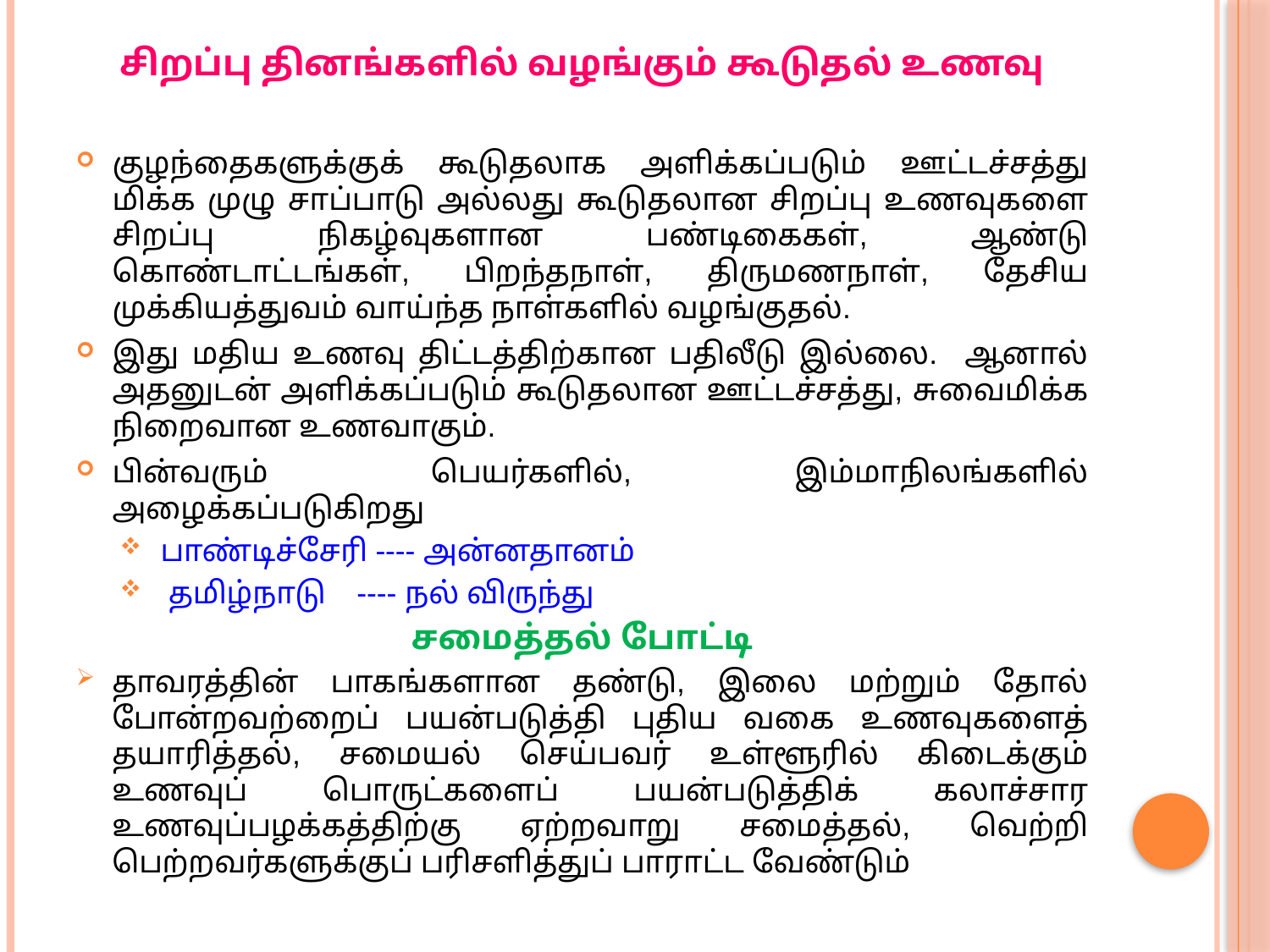

# சிறப்பு தினங்களில் வழங்கும் கூடுதல் உணவு
குழந்தைகளுக்குக் கூடுதலாக அளிக்கப்படும் ஊட்டச்சத்து மிக்க முழு சாப்பாடு அல்லது கூடுதலான சிறப்பு உணவுகளை சிறப்பு நிகழ்வுகளான பண்டிகைகள், ஆண்டு கொண்டாட்டங்கள், பிறந்தநாள், திருமணநாள், தேசிய முக்கியத்துவம் வாய்ந்த நாள்களில் வழங்குதல்.
இது மதிய உணவு திட்டத்திற்கான பதிலீடு இல்லை.  ஆனால் அதனுடன் அளிக்கப்படும் கூடுதலான ஊட்டச்சத்து, சுவைமிக்க நிறைவான உணவாகும்.
பின்வரும் பெயர்களில், இம்மாநிலங்களில் அழைக்கப்படுகிறது
பாண்டிச்சேரி ---- அன்னதானம்
 தமிழ்நாடு    ---- நல் விருந்து
சமைத்தல் போட்டி
	தாவரத்தின் பாகங்களான தண்டு, இலை மற்றும் தோல் போன்றவற்றைப் பயன்படுத்தி புதிய வகை உணவுகளைத் தயாரித்தல், சமையல் செய்பவர் உள்ளூரில் கிடைக்கும் உணவுப் பொருட்களைப் பயன்படுத்திக் கலாச்சார உணவுப்பழக்கத்திற்கு ஏற்றவாறு சமைத்தல், வெற்றி பெற்றவர்களுக்குப் பரிசளித்துப் பாராட்ட வேண்டும்